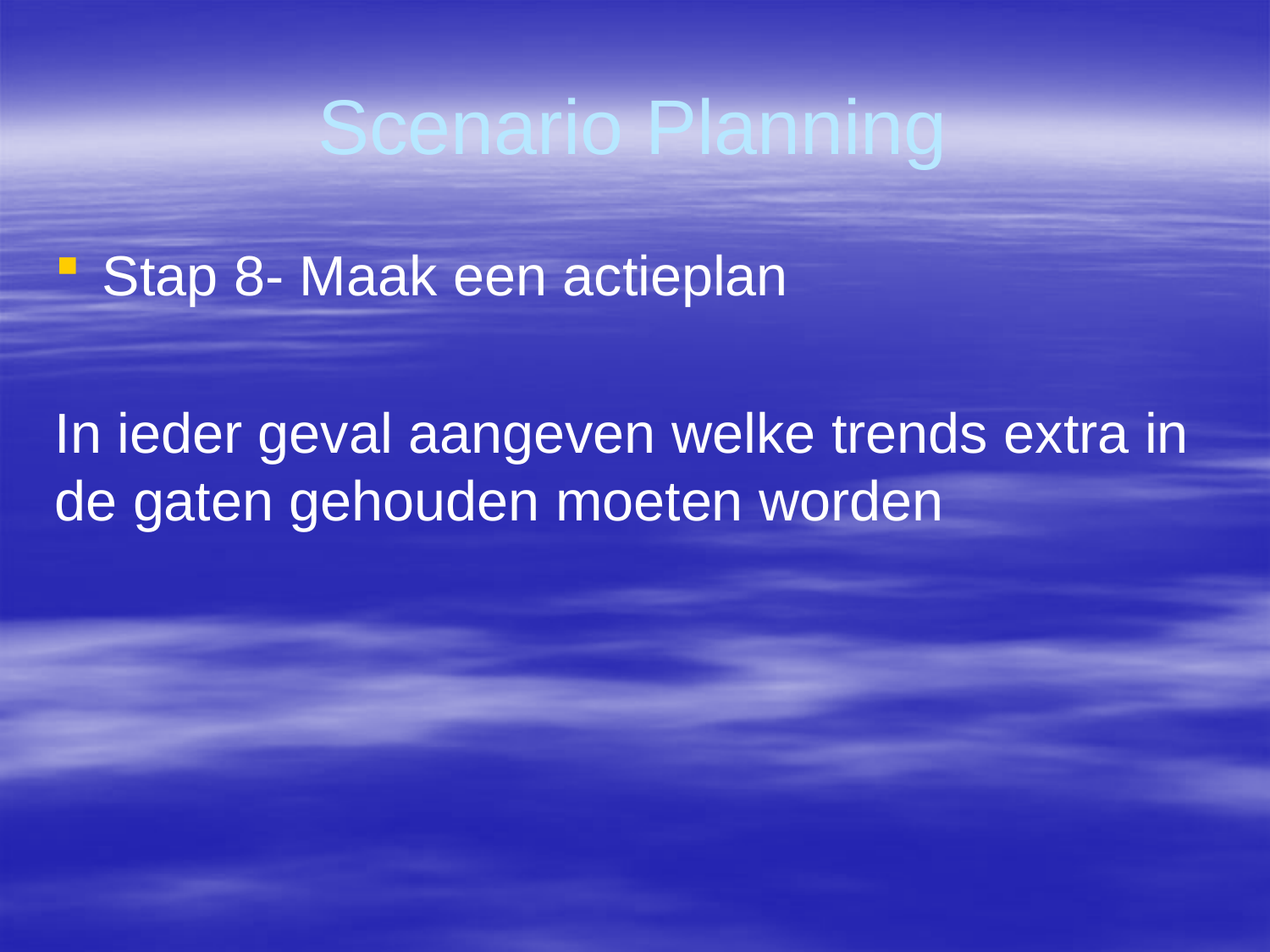

# Scenario Planning
Stap 8- Maak een actieplan

In ieder geval aangeven welke trends extra in de gaten gehouden moeten worden